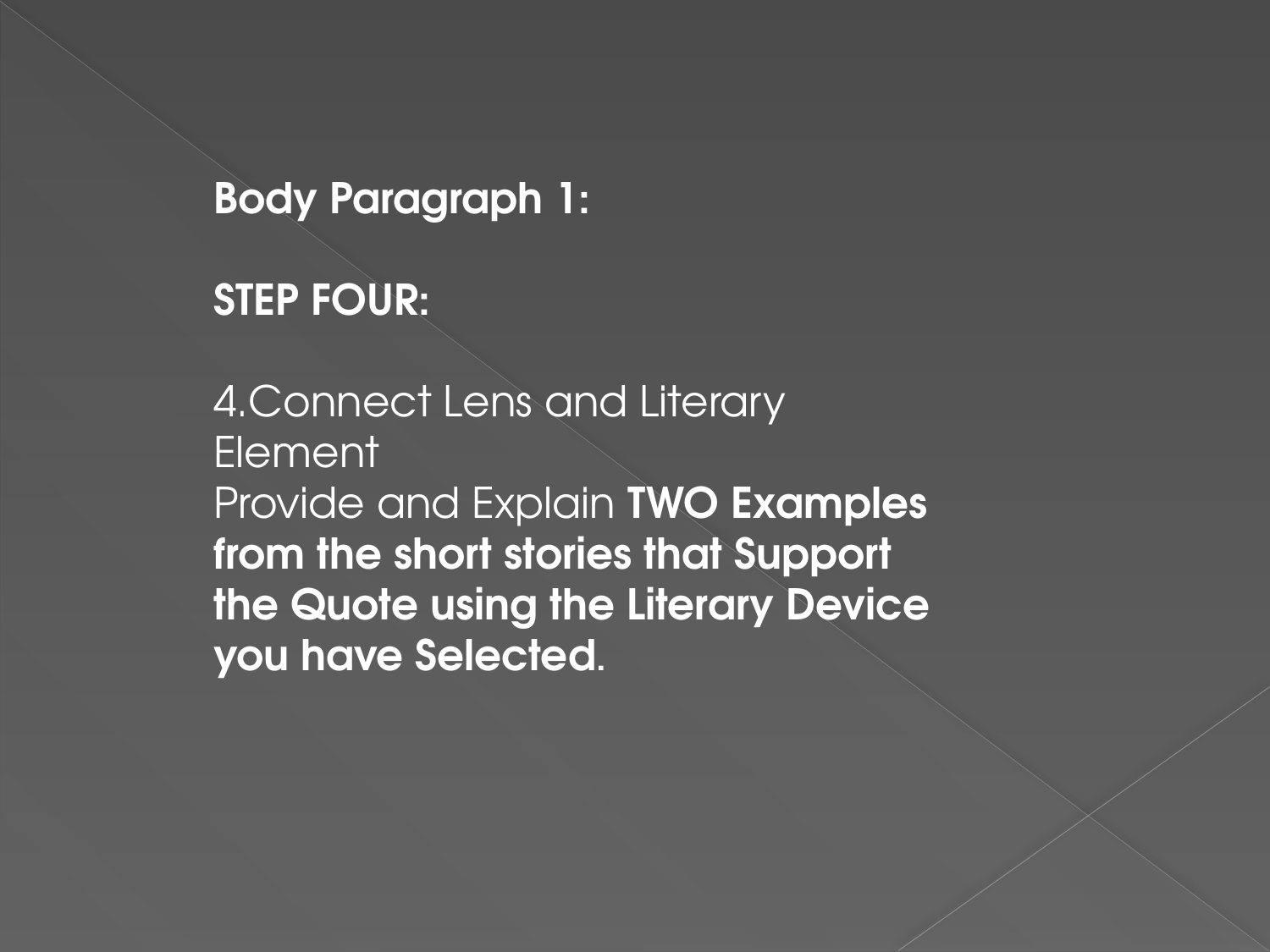

Body Paragraph 1:

STEP FOUR:

4.Connect Lens and Literary Element
Provide and Explain TWO Examples from the short stories that Support the Quote using the Literary Device you have Selected.